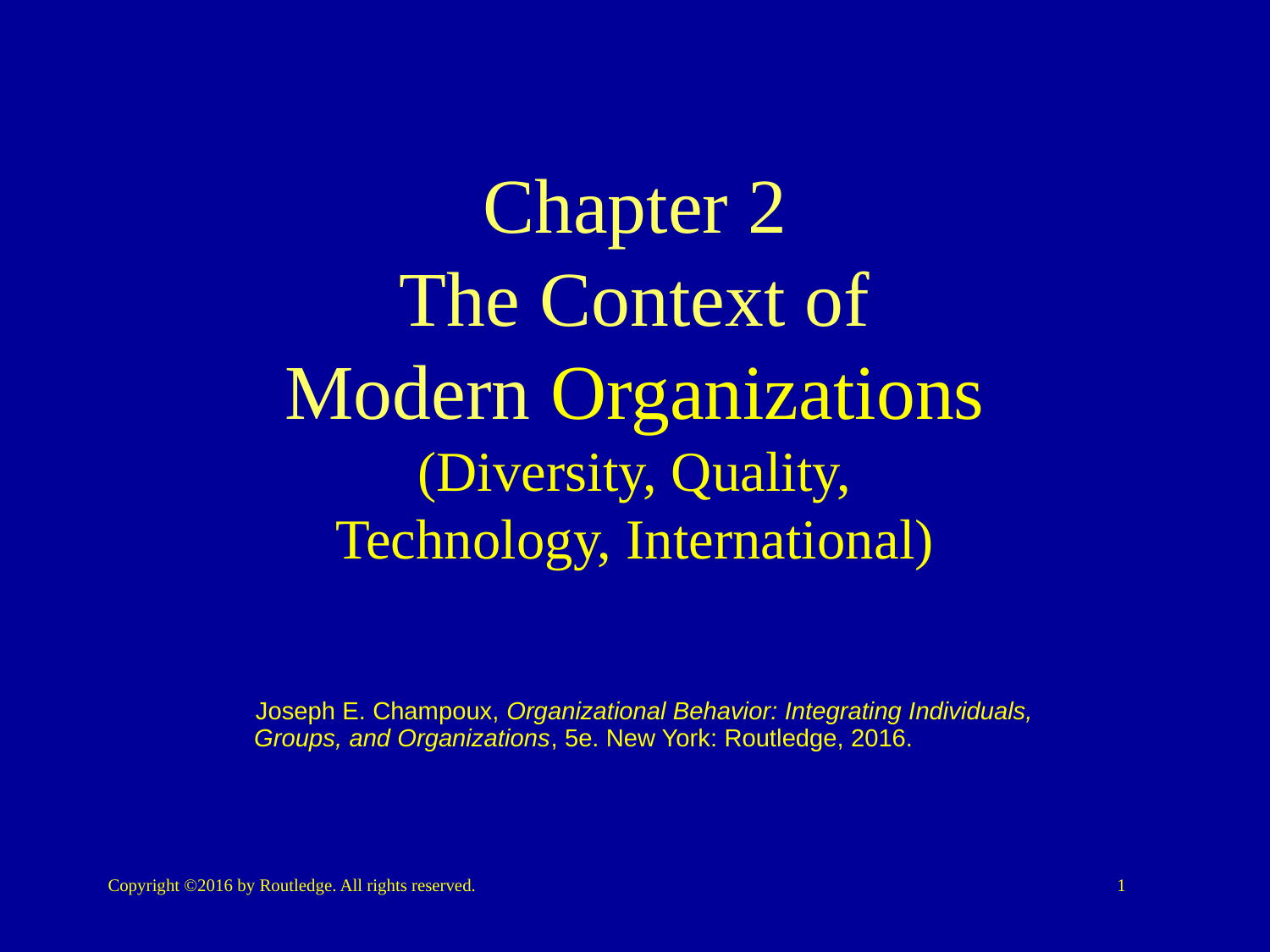

# Chapter 2 The Context of Modern Organizations (Diversity, Quality, Technology, International)

       Joseph E. Champoux, Organizational Behavior: Integrating Individuals, Groups, and Organizations, 5e. New York: Routledge, 2016.
Copyright ©2016 by Routledge. All rights reserved.

1